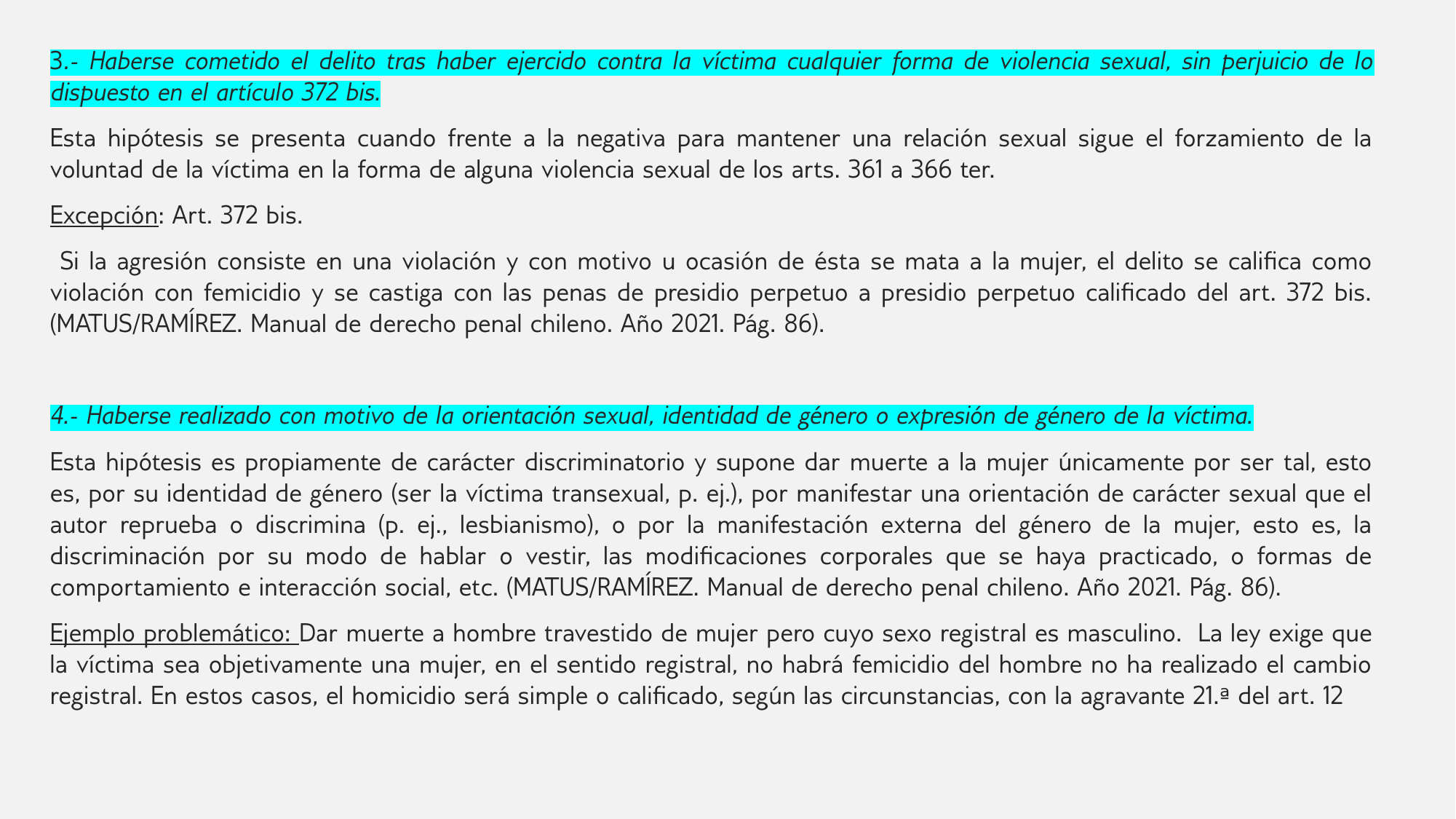

3.- Haberse cometido el delito tras haber ejercido contra la víctima cualquier forma de violencia sexual, sin perjuicio de lo dispuesto en el artículo 372 bis.
Esta hipótesis se presenta cuando frente a la negativa para mantener una relación sexual sigue el forzamiento de la voluntad de la víctima en la forma de alguna violencia sexual de los arts. 361 a 366 ter.
Excepción: Art. 372 bis.
 Si la agresión consiste en una violación y con motivo u ocasión de ésta se mata a la mujer, el delito se califica como violación con femicidio y se castiga con las penas de presidio perpetuo a presidio perpetuo calificado del art. 372 bis. (MATUS/RAMÍREZ. Manual de derecho penal chileno. Año 2021. Pág. 86).

4.- Haberse realizado con motivo de la orientación sexual, identidad de género o expresión de género de la víctima.
Esta hipótesis es propiamente de carácter discriminatorio y supone dar muerte a la mujer únicamente por ser tal, esto es, por su identidad de género (ser la víctima transexual, p. ej.), por manifestar una orientación de carácter sexual que el autor reprueba o discrimina (p. ej., lesbianismo), o por la manifestación externa del género de la mujer, esto es, la discriminación por su modo de hablar o vestir, las modificaciones corporales que se haya practicado, o formas de comportamiento e interacción social, etc. (MATUS/RAMÍREZ. Manual de derecho penal chileno. Año 2021. Pág. 86).
Ejemplo problemático: Dar muerte a hombre travestido de mujer pero cuyo sexo registral es masculino.  La ley exige que la víctima sea objetivamente una mujer, en el sentido registral, no habrá femicidio del hombre no ha realizado el cambio registral. En estos casos, el homicidio será simple o calificado, según las circunstancias, con la agravante 21.ª del art. 12